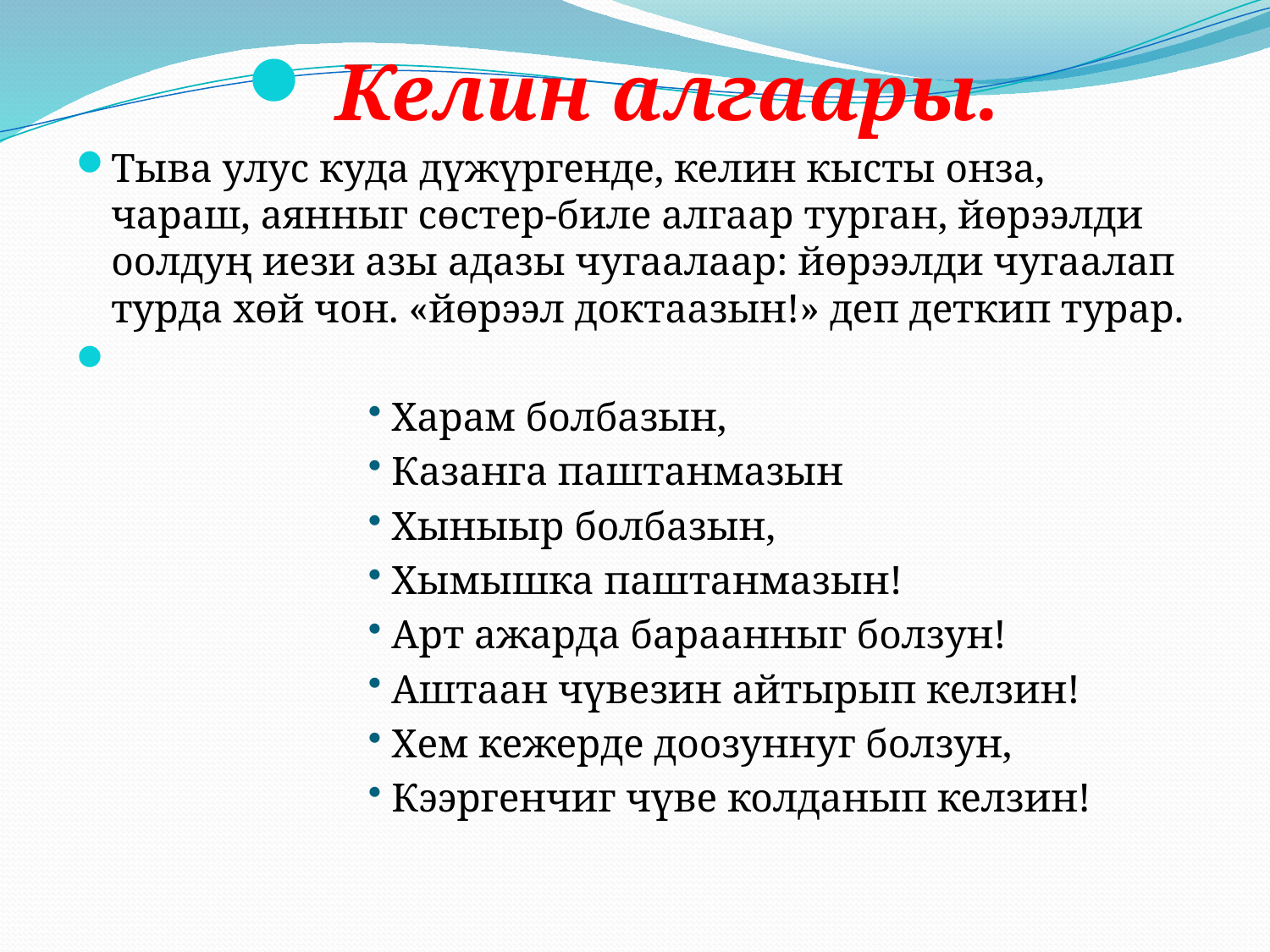

Келин алгаары.
Тыва улус куда дүжүргенде, келин кысты онза, чараш, аянныг сөстер-биле алгаар турган, йөрээлди оолдуң иези азы адазы чугаалаар: йөрээлди чугаалап турда хөй чон. «йөрээл доктаазын!» деп деткип турар.

Харам болбазын,
Казанга паштанмазын
Хыныыр болбазын,
Хымышка паштанмазын!
Арт ажарда бараанныг болзун!
Аштаан чүвезин айтырып келзин!
Хем кежерде доозуннуг болзун,
Кээргенчиг чүве колданып келзин!